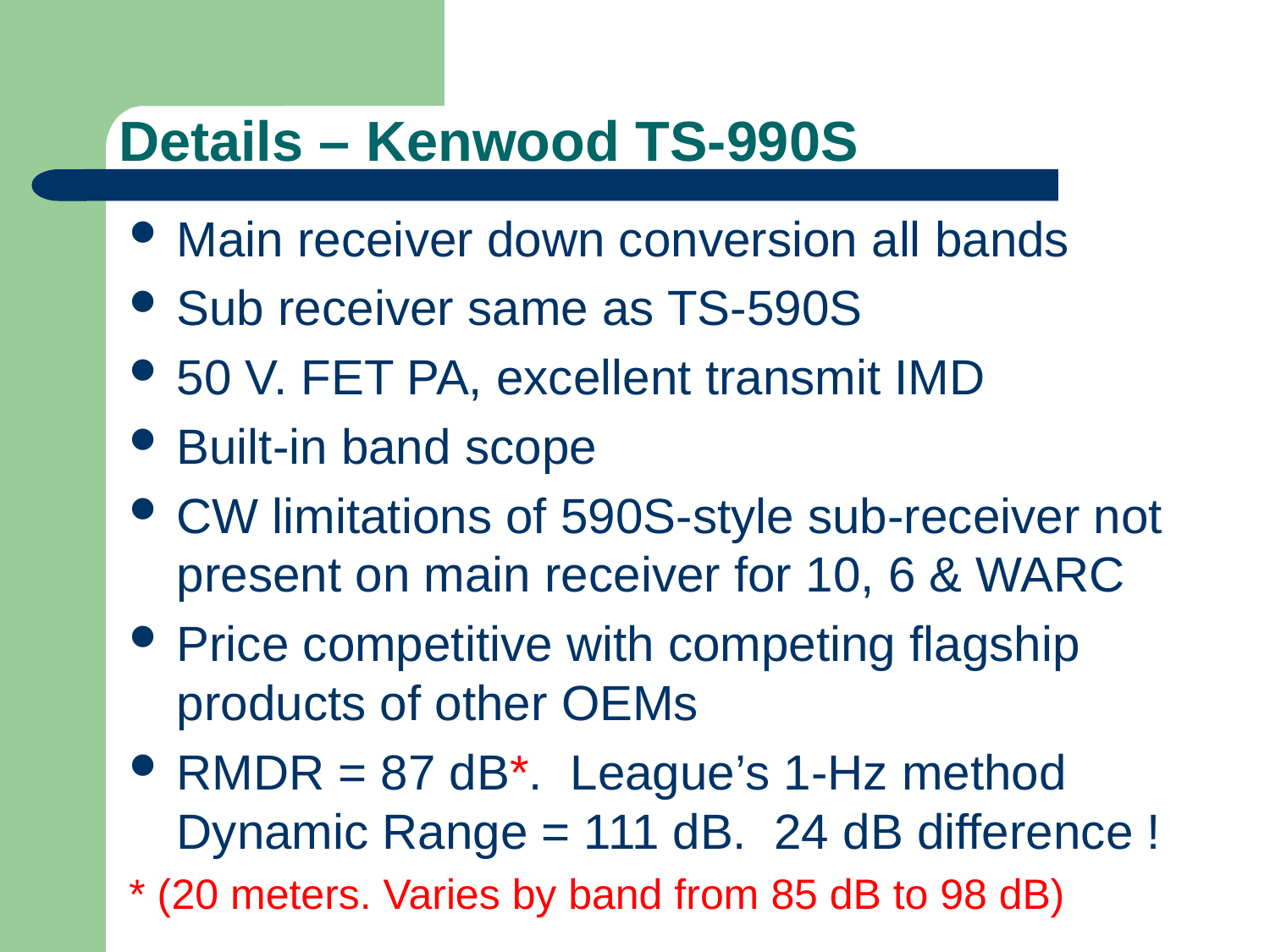

# Details – Kenwood TS-990S
Main receiver down conversion all bands
Sub receiver same as TS-590S
50 V. FET PA, excellent transmit IMD
Built-in band scope
CW limitations of 590S-style sub-receiver not present on main receiver for 10, 6 & WARC
Price competitive with competing flagship products of other OEMs
RMDR = 87 dB*.  League’s 1-Hz method Dynamic Range = 111 dB.  24 dB difference !
* (20 meters. Varies by band from 85 dB to 98 dB)